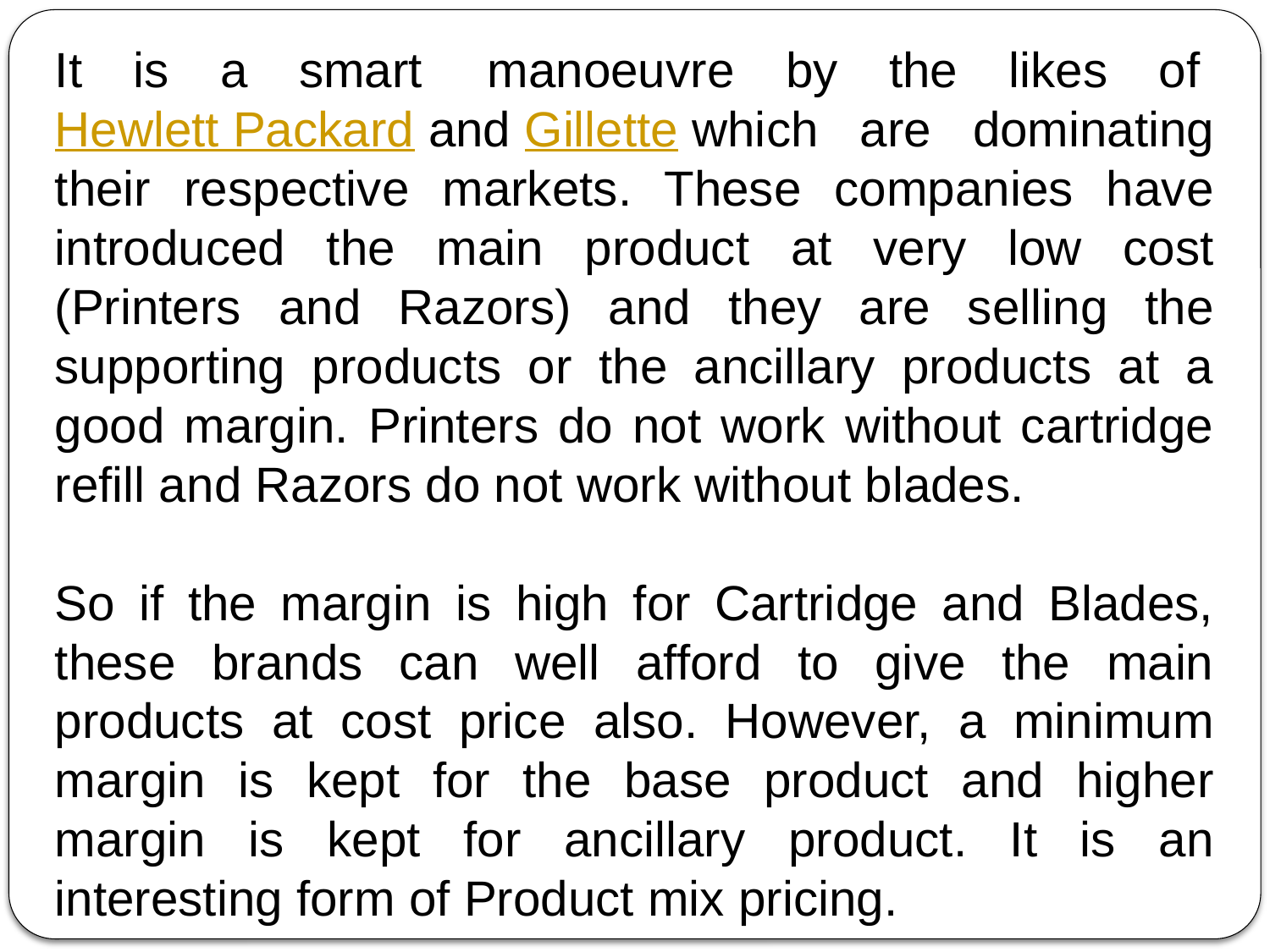

It is a smart  manoeuvre by the likes of Hewlett Packard and Gillette which are dominating their respective markets. These companies have introduced the main product at very low cost (Printers and Razors) and they are selling the supporting products or the ancillary products at a good margin. Printers do not work without cartridge refill and Razors do not work without blades.

So if the margin is high for Cartridge and Blades, these brands can well afford to give the main products at cost price also. However, a minimum margin is kept for the base product and higher margin is kept for ancillary product. It is an interesting form of Product mix pricing.